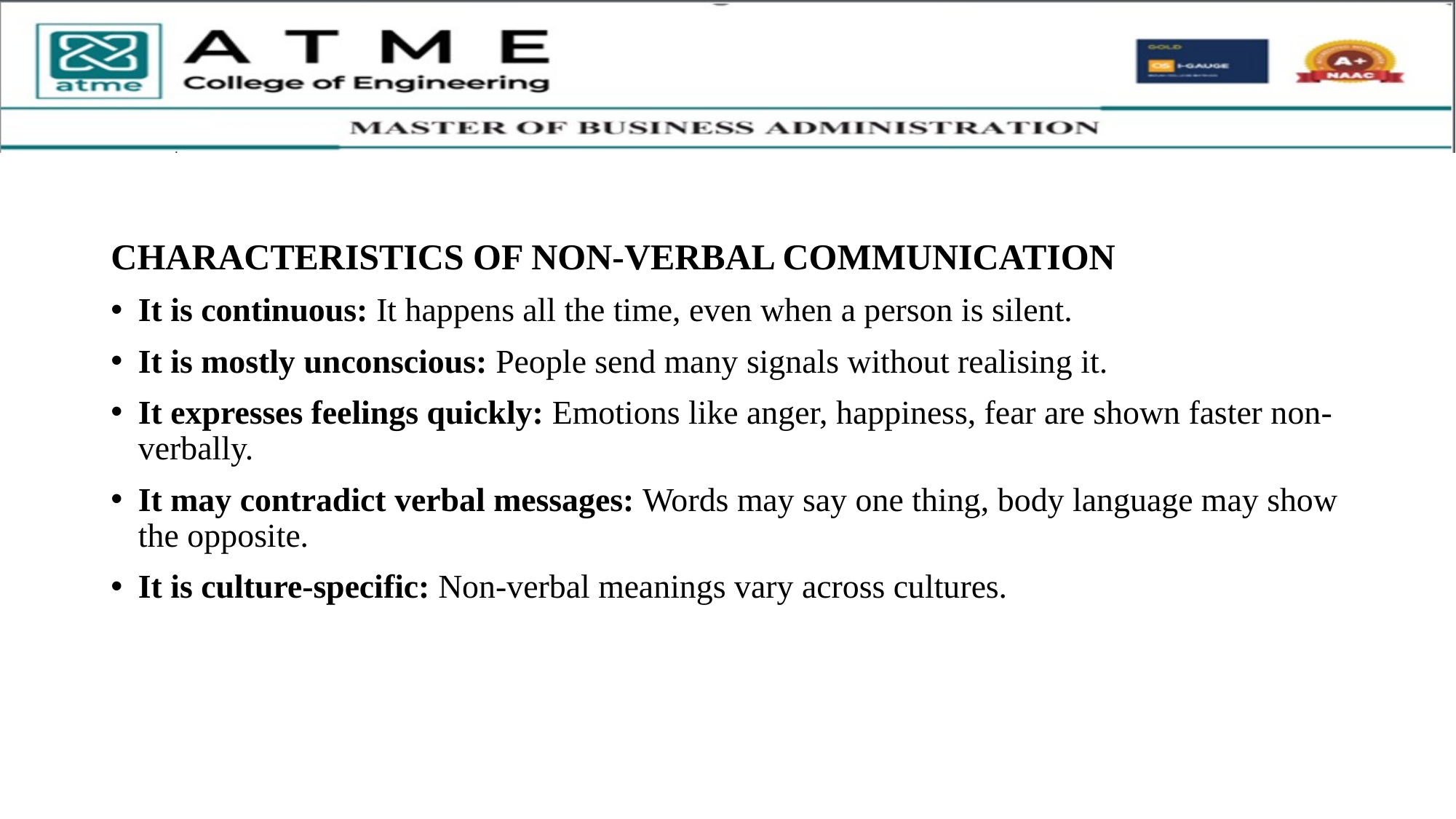

CHARACTERISTICS OF NON-VERBAL COMMUNICATION
It is continuous: It happens all the time, even when a person is silent.
It is mostly unconscious: People send many signals without realising it.
It expresses feelings quickly: Emotions like anger, happiness, fear are shown faster non-verbally.
It may contradict verbal messages: Words may say one thing, body language may show the opposite.
It is culture-specific: Non-verbal meanings vary across cultures.